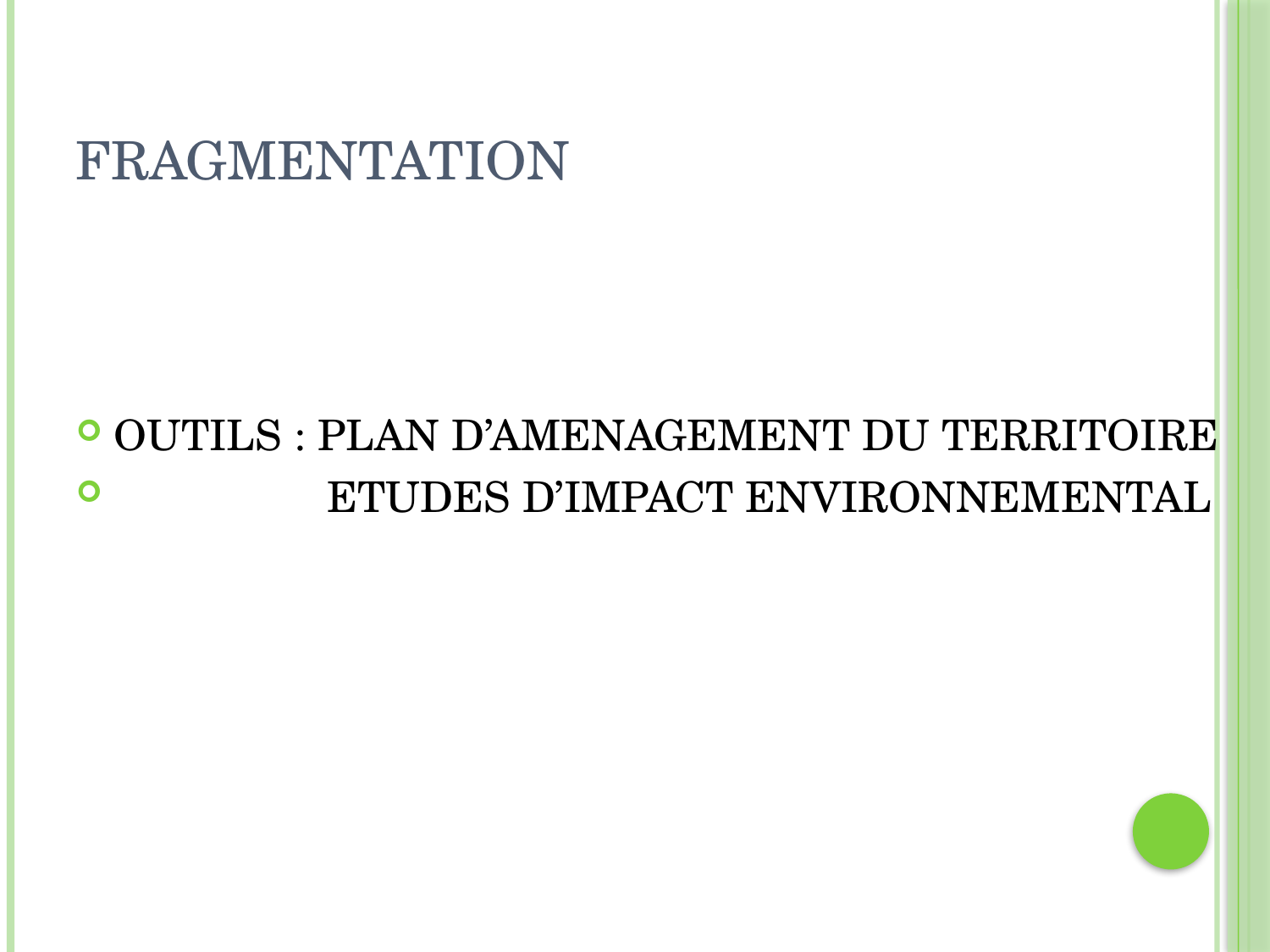

# FRAGMENTATION

OUTILS : PLAN D’AMENAGEMENT DU TERRITOIRE
                  ETUDES D’IMPACT ENVIRONNEMENTAL